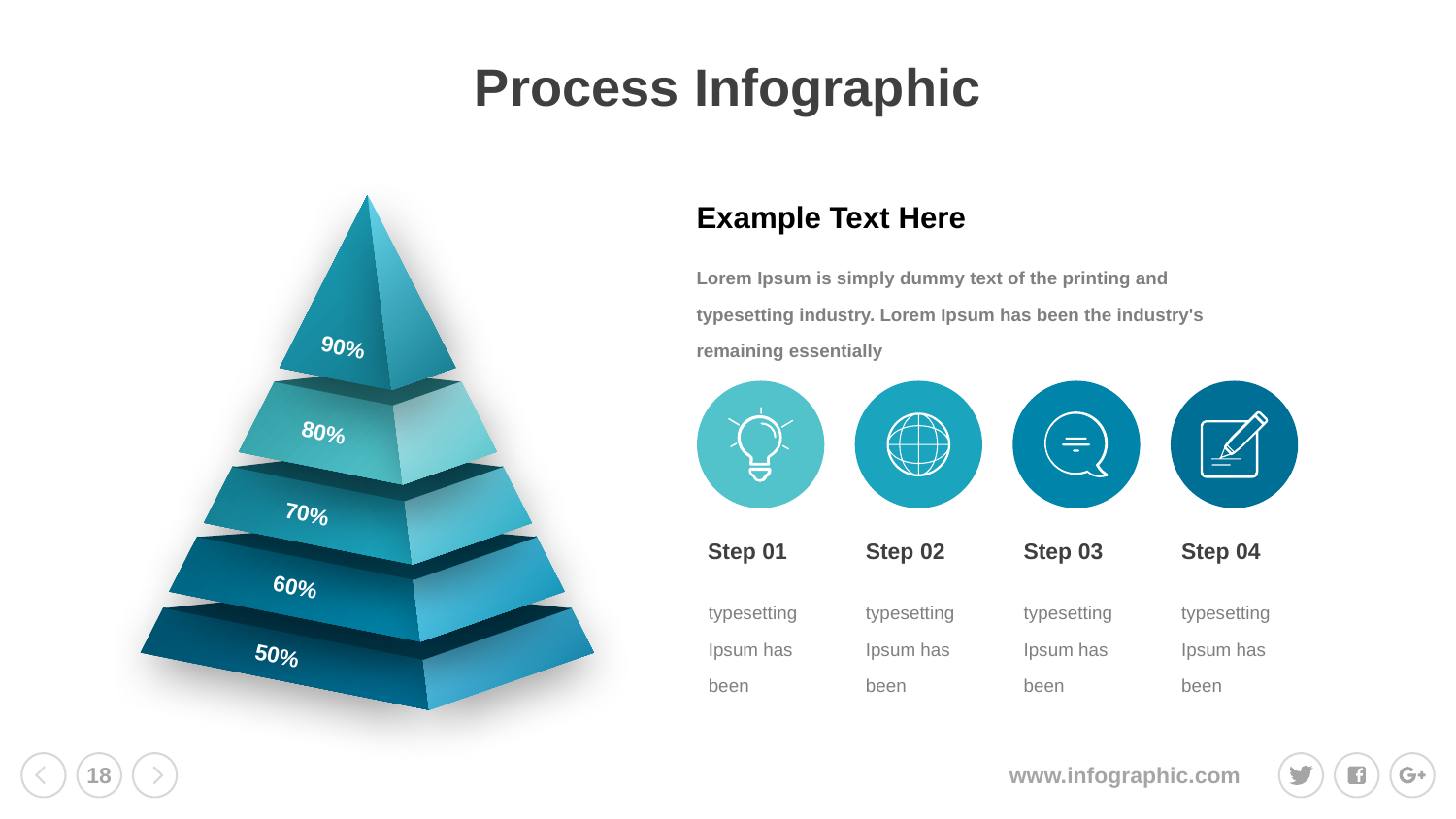

Process Infographic
Example Text Here
Lorem Ipsum is simply dummy text of the printing and typesetting industry. Lorem Ipsum has been the industry's remaining essentially

Step 01
Step 02
Step 03
Step 04
typesetting Ipsum has been
typesetting Ipsum has been
typesetting Ipsum has been
typesetting Ipsum has been

90%
80%
70%
60%
50%
18
www.infographic.com